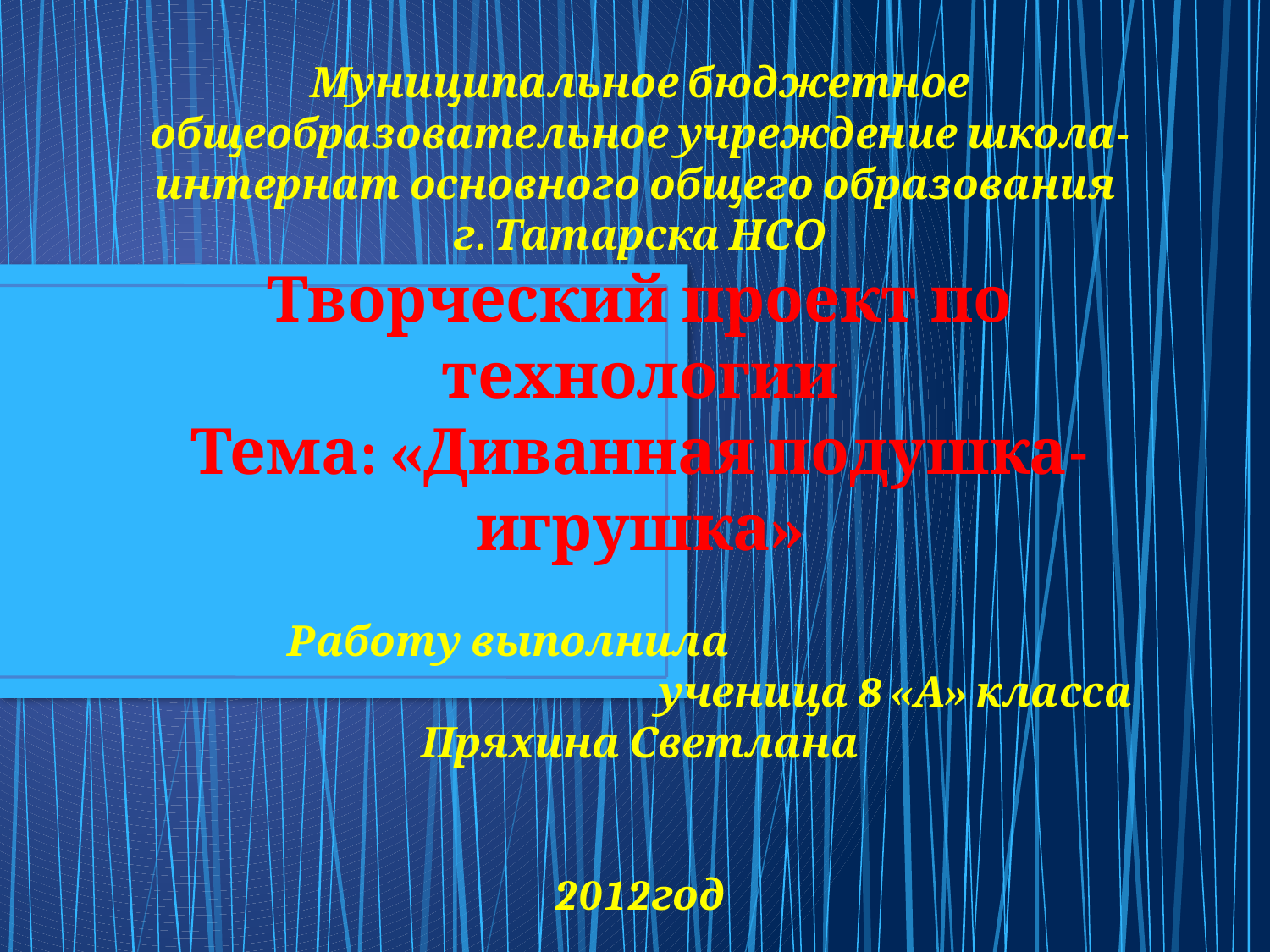

Муниципальное бюджетное общеобразовательное учреждение школа-интернат основного общего образования
г. Татарска НСО
Творческий проект по технологии
Тема: «Диванная подушка-игрушка»
                                                                                                      Работу выполнила                                                                                                       ученица 8 «А» класса
Пряхина Светлана

2012год